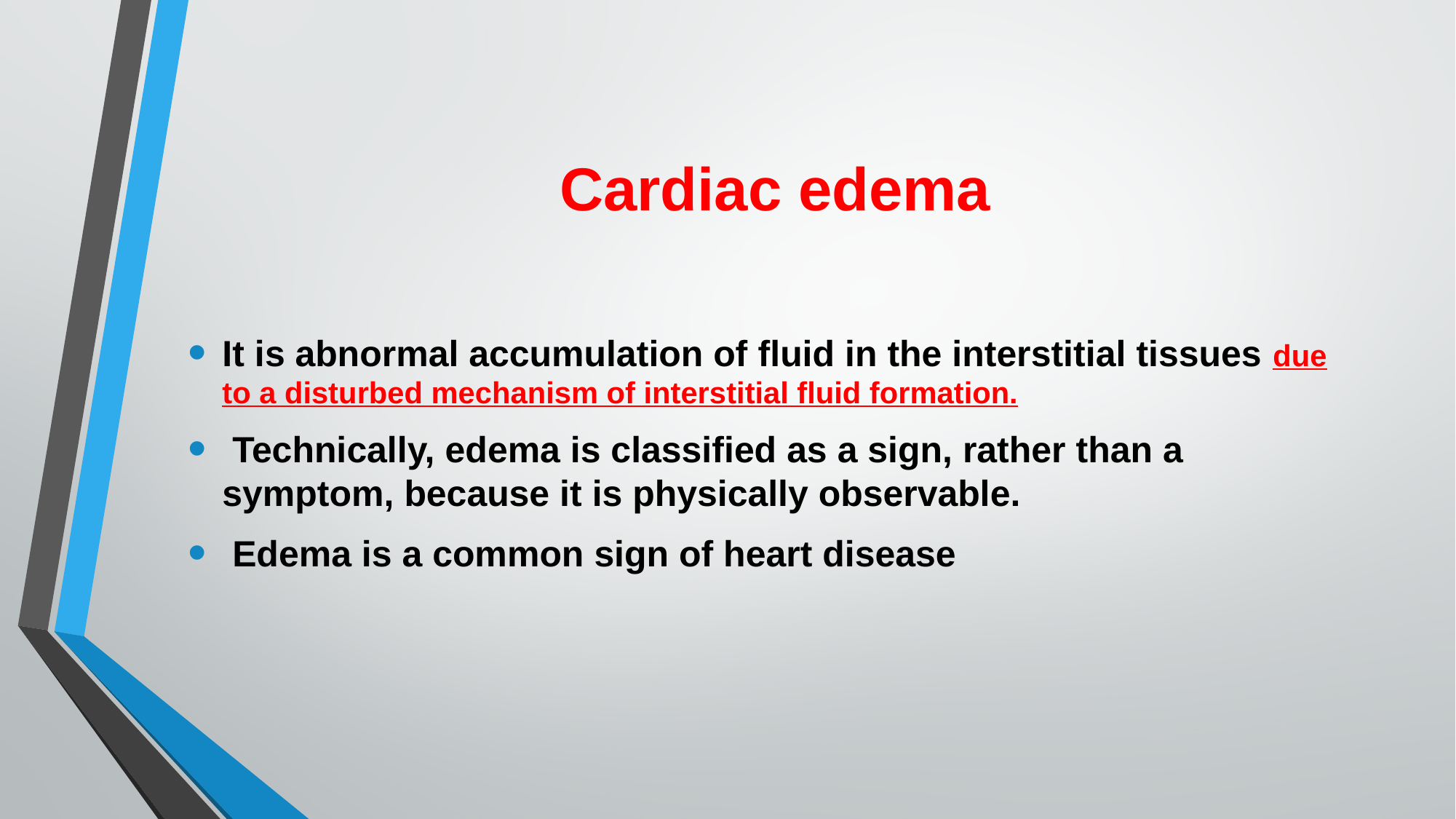

# Cardiac edema
It is abnormal accumulation of fluid in the interstitial tissues due to a disturbed mechanism of interstitial fluid formation.
 Technically, edema is classified as a sign, rather than a symptom, because it is physically observable.
 Edema is a common sign of heart disease